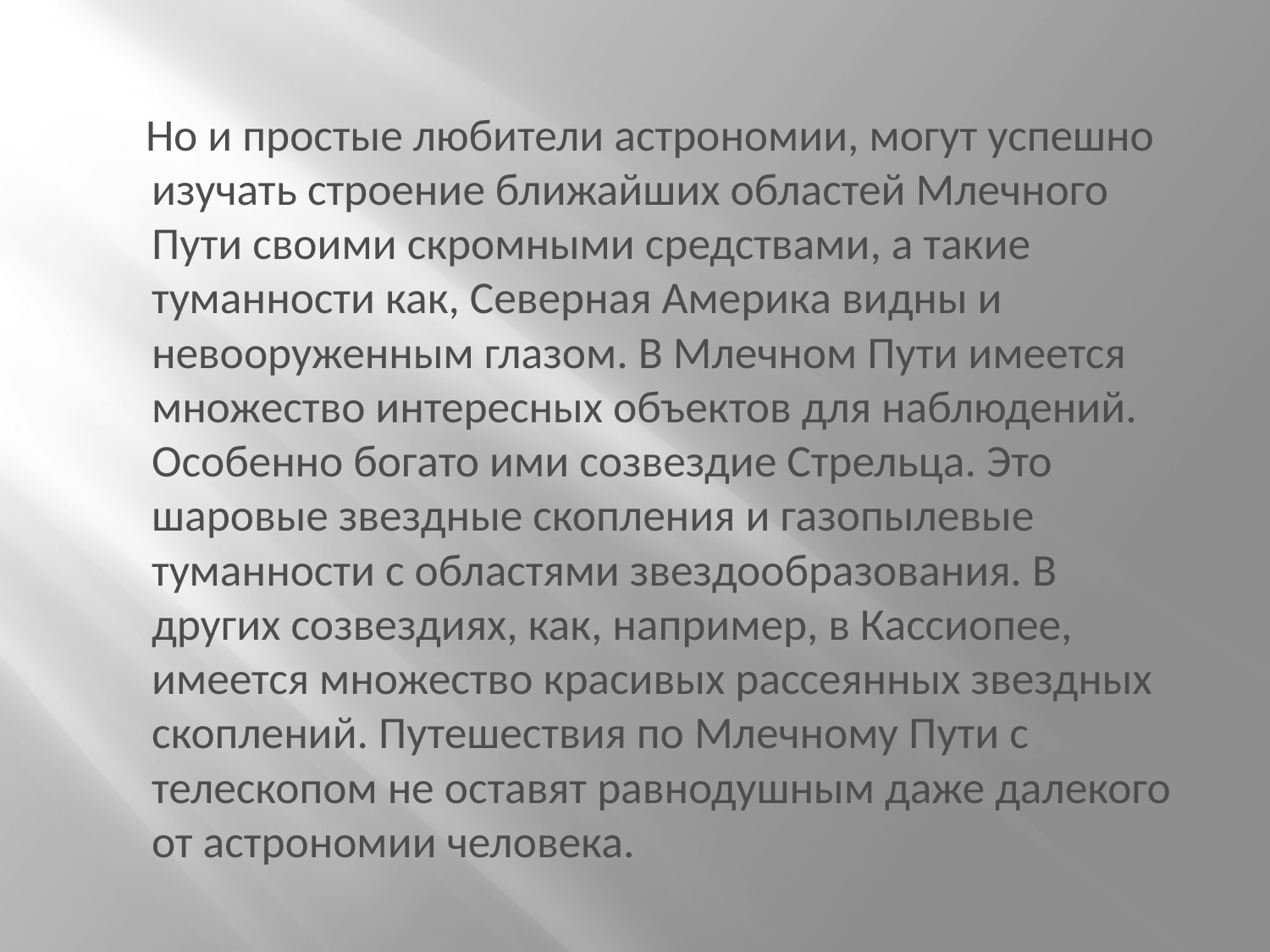

Но и простые любители астрономии, могут успешно изучать строение ближайших областей Млечного Пути своими скромными средствами, а такие туманности как, Северная Америка видны и невооруженным глазом. В Млечном Пути имеется множество интересных объектов для наблюдений. Особенно богато ими созвездие Стрельца. Это шаровые звездные скопления и газопылевые туманности с областями звездообразования. В других созвездиях, как, например, в Кассиопее, имеется множество красивых рассеянных звездных скоплений. Путешествия по Млечному Пути с телескопом не оставят равнодушным даже далекого от астрономии человека.